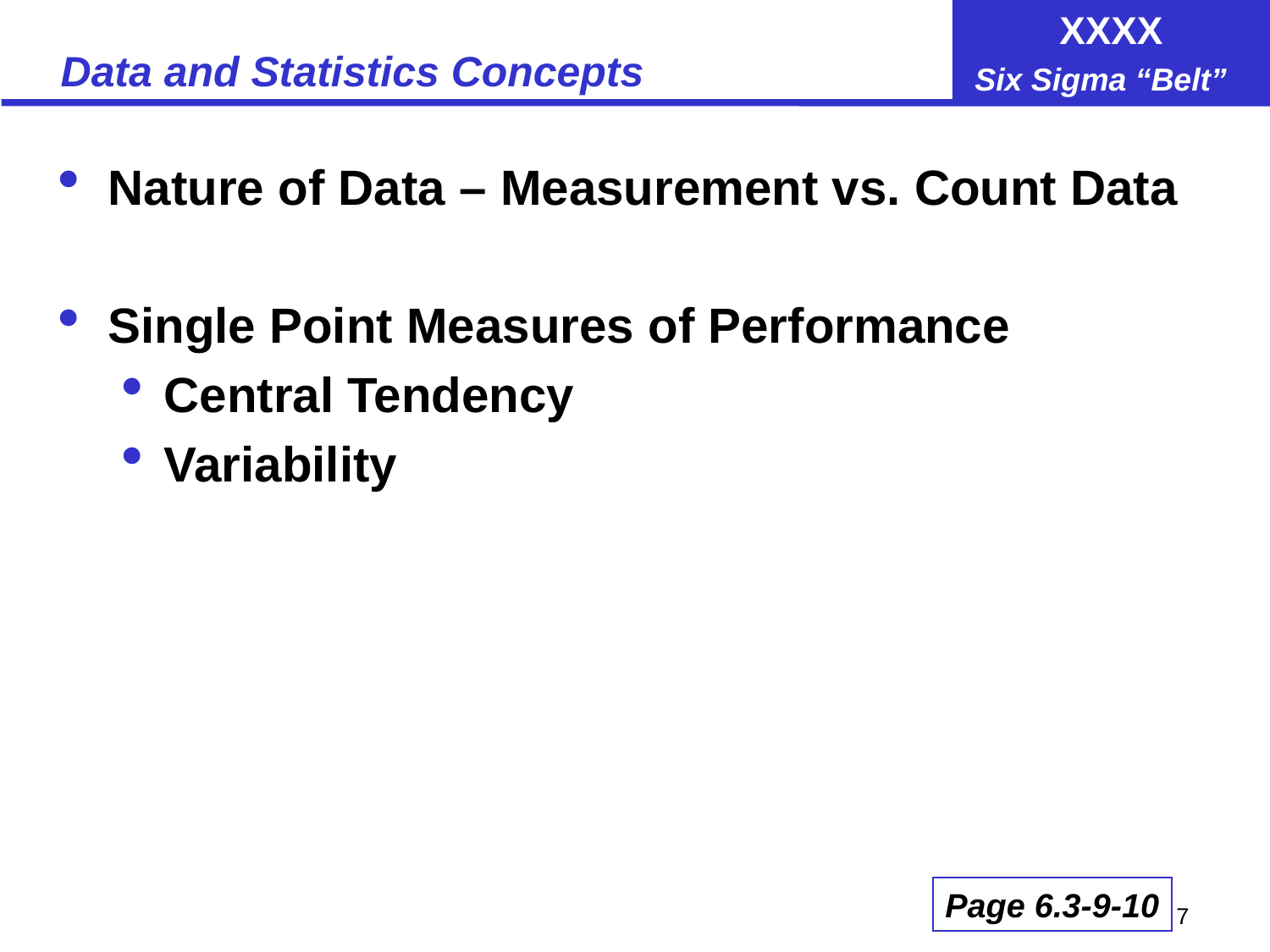

# Data and Statistics Concepts
Nature of Data – Measurement vs. Count Data

Single Point Measures of Performance
Central Tendency
Variability
Page 6.3-9-10